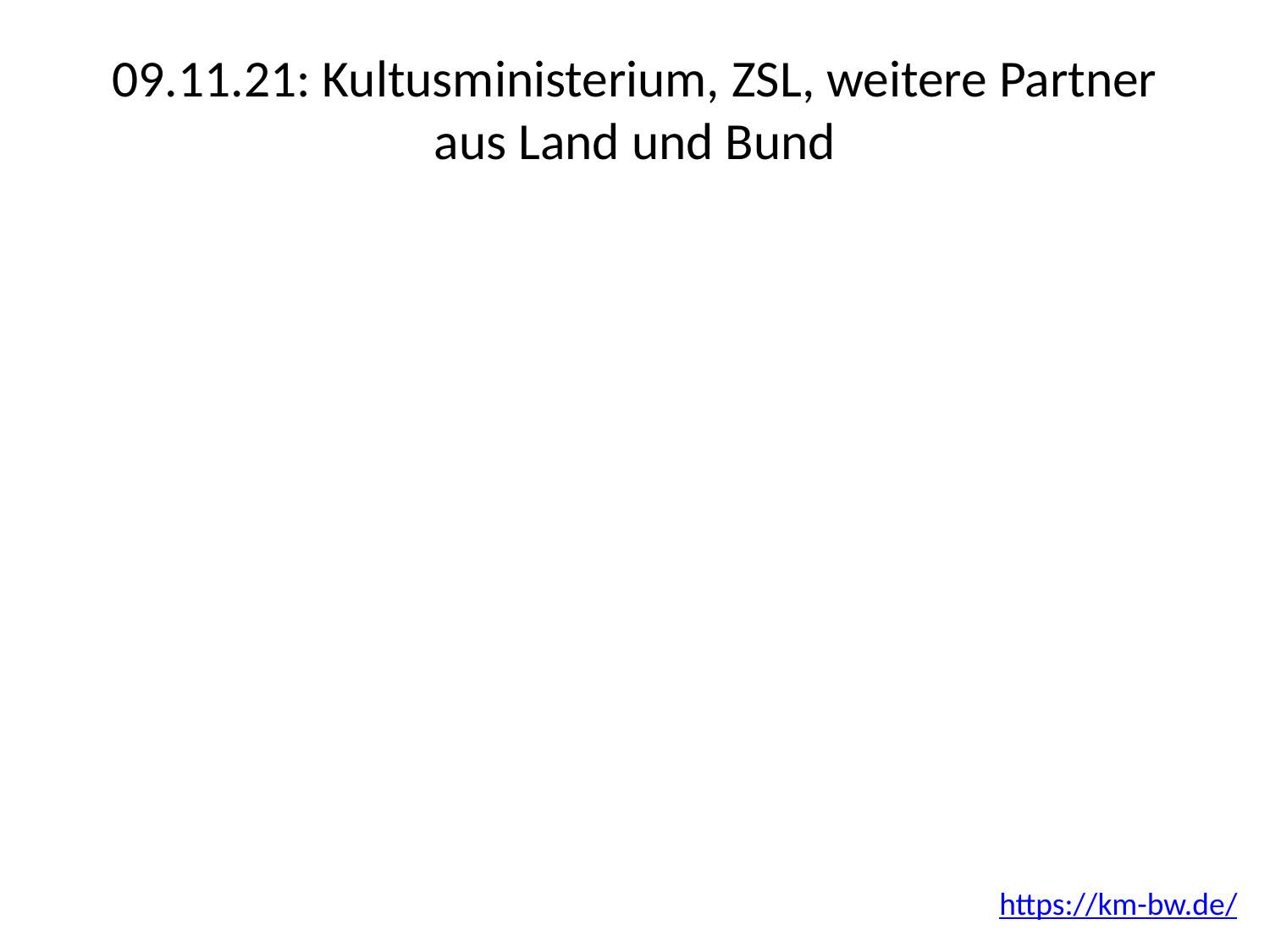

# 09.11.21: Kultusministerium, ZSL, weitere Partner aus Land und Bund

https://km-bw.de/